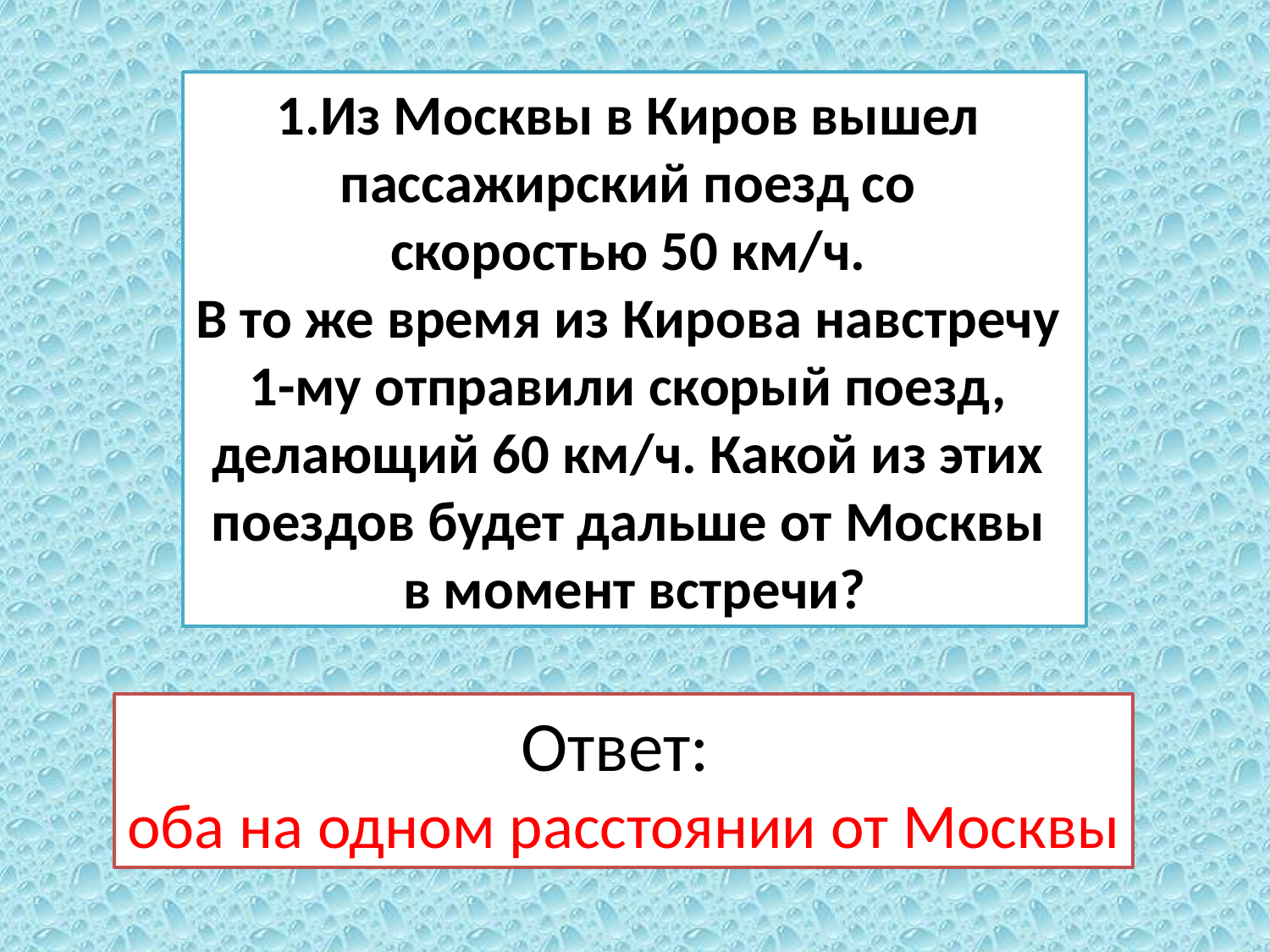

1.Из Москвы в Киров вышел
пассажирский поезд со
скоростью 50 км/ч.
В то же время из Кирова навстречу
1-му отправили скорый поезд,
делающий 60 км/ч. Какой из этих
поездов будет дальше от Москвы
в момент встречи?
Ответ:
оба на одном расстоянии от Москвы